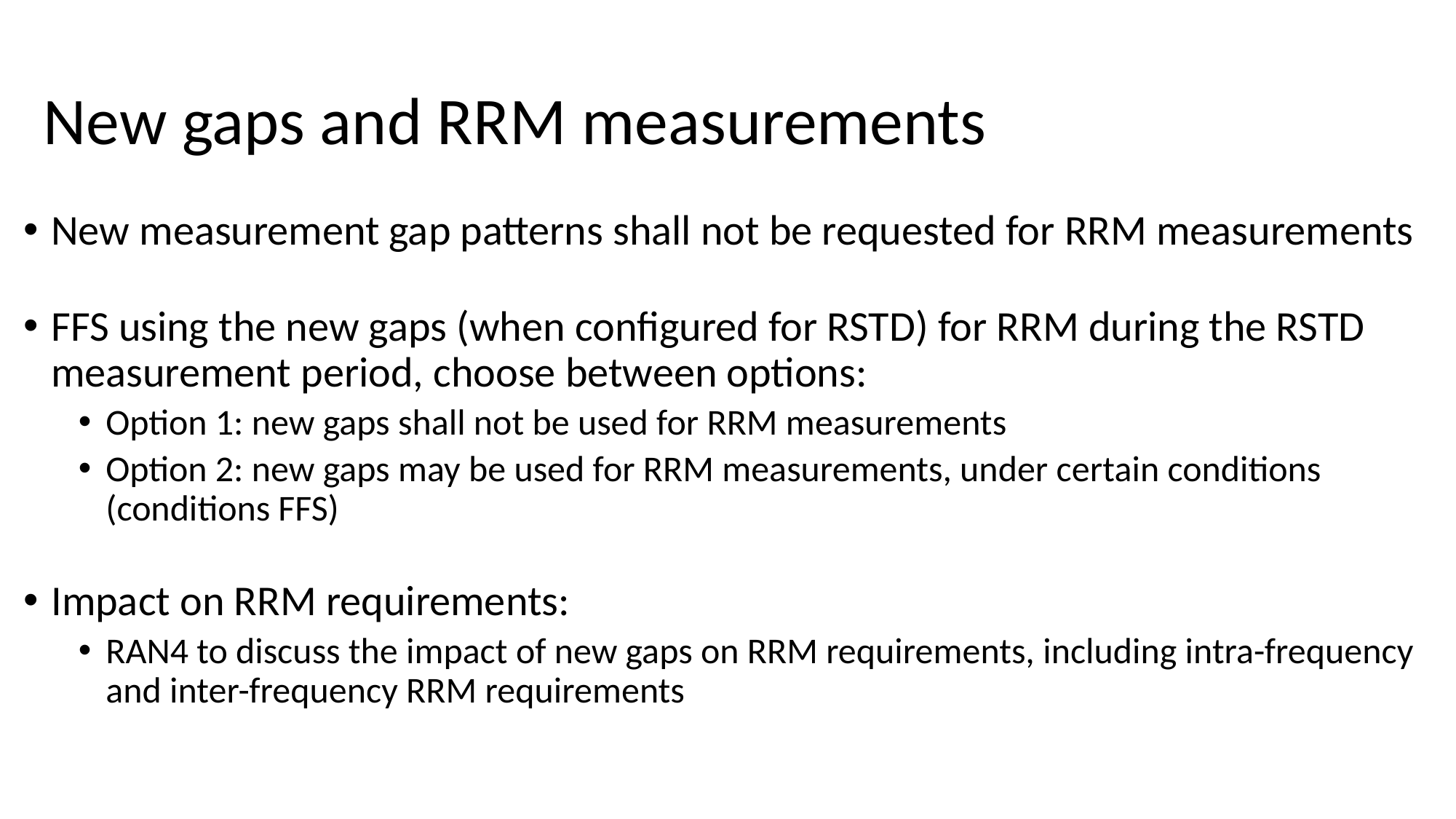

# New gaps and RRM measurements
New measurement gap patterns shall not be requested for RRM measurements

FFS using the new gaps (when configured for RSTD) for RRM during the RSTD measurement period, choose between options:
Option 1: new gaps shall not be used for RRM measurements
Option 2: new gaps may be used for RRM measurements, under certain conditions (conditions FFS)

Impact on RRM requirements:
RAN4 to discuss the impact of new gaps on RRM requirements, including intra-frequency and inter-frequency RRM requirements